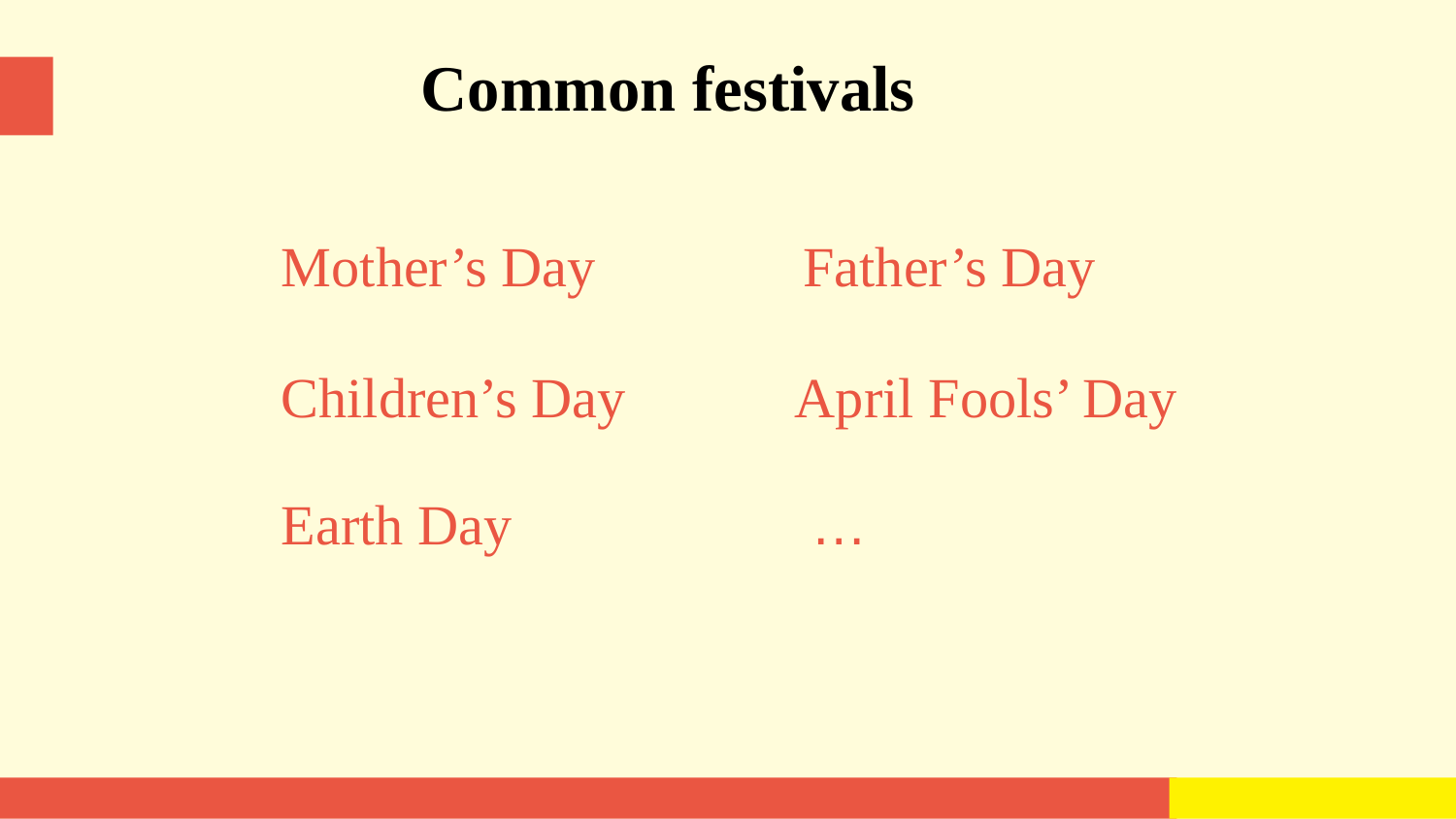

Common festivals
Mother’s Day
Father’s Day
Children’s Day
April Fools’ Day
Earth Day
…